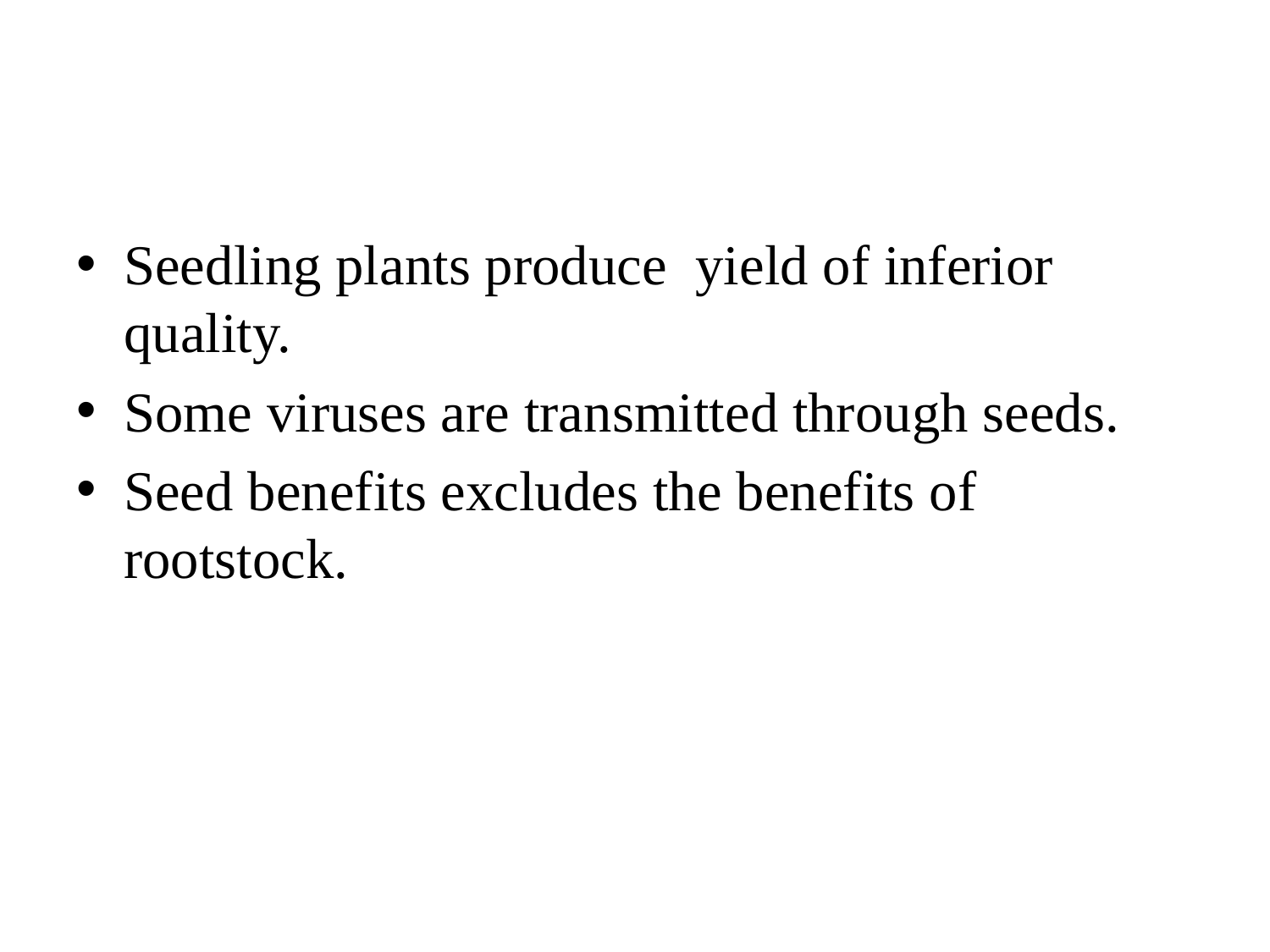

#
Seedling plants produce  yield of inferior quality.
Some viruses are transmitted through seeds.
Seed benefits excludes the benefits of rootstock.